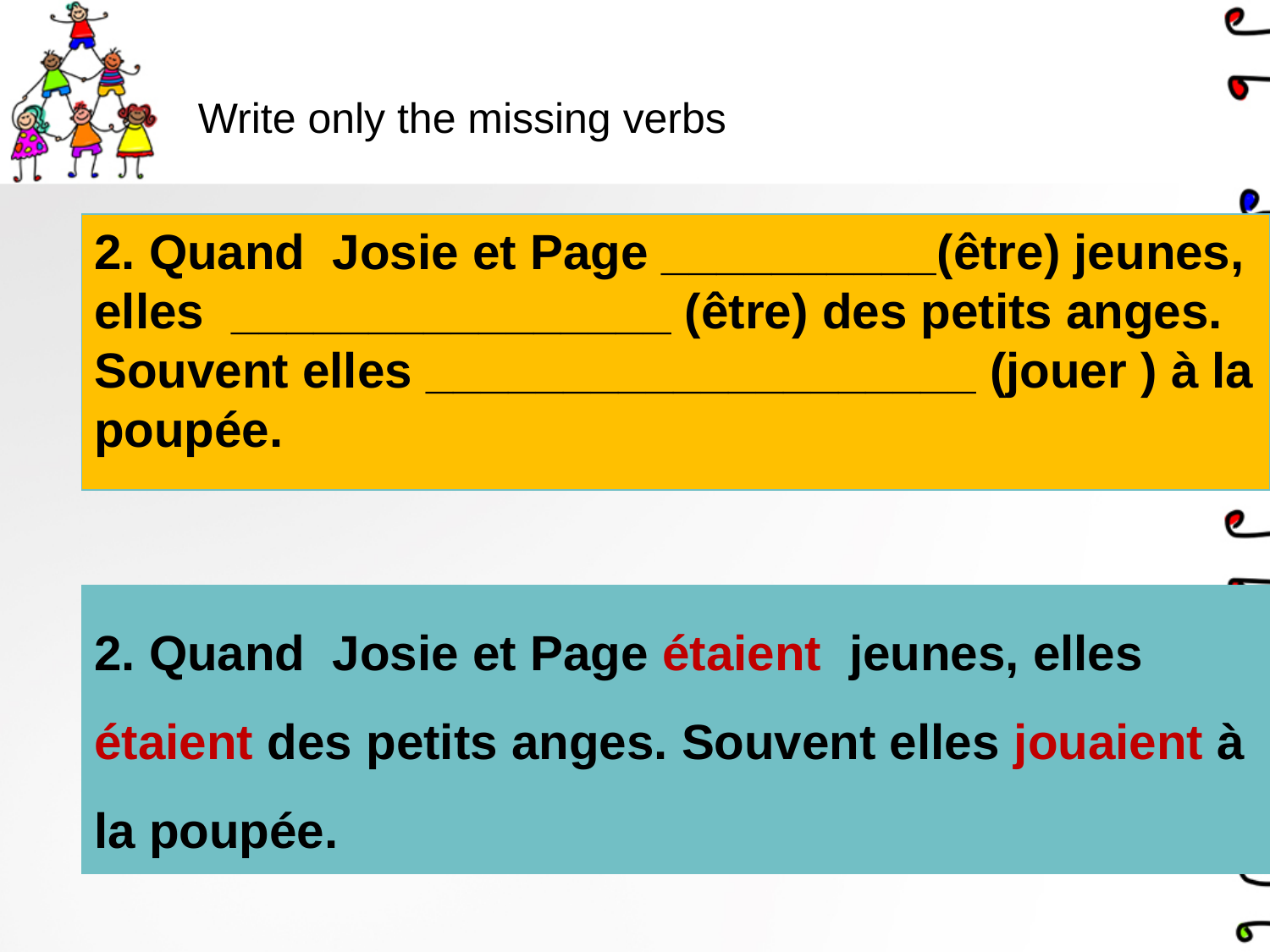

# Write only the missing verbs
2. Quand  Josie et Page __________(être) jeunes, elles  ________________ (être) des petits anges. Souvent elles ____________________ (jouer ) à la poupée.
2. Quand  Josie et Page étaient  jeunes, elles étaient des petits anges. Souvent elles jouaient à la poupée.